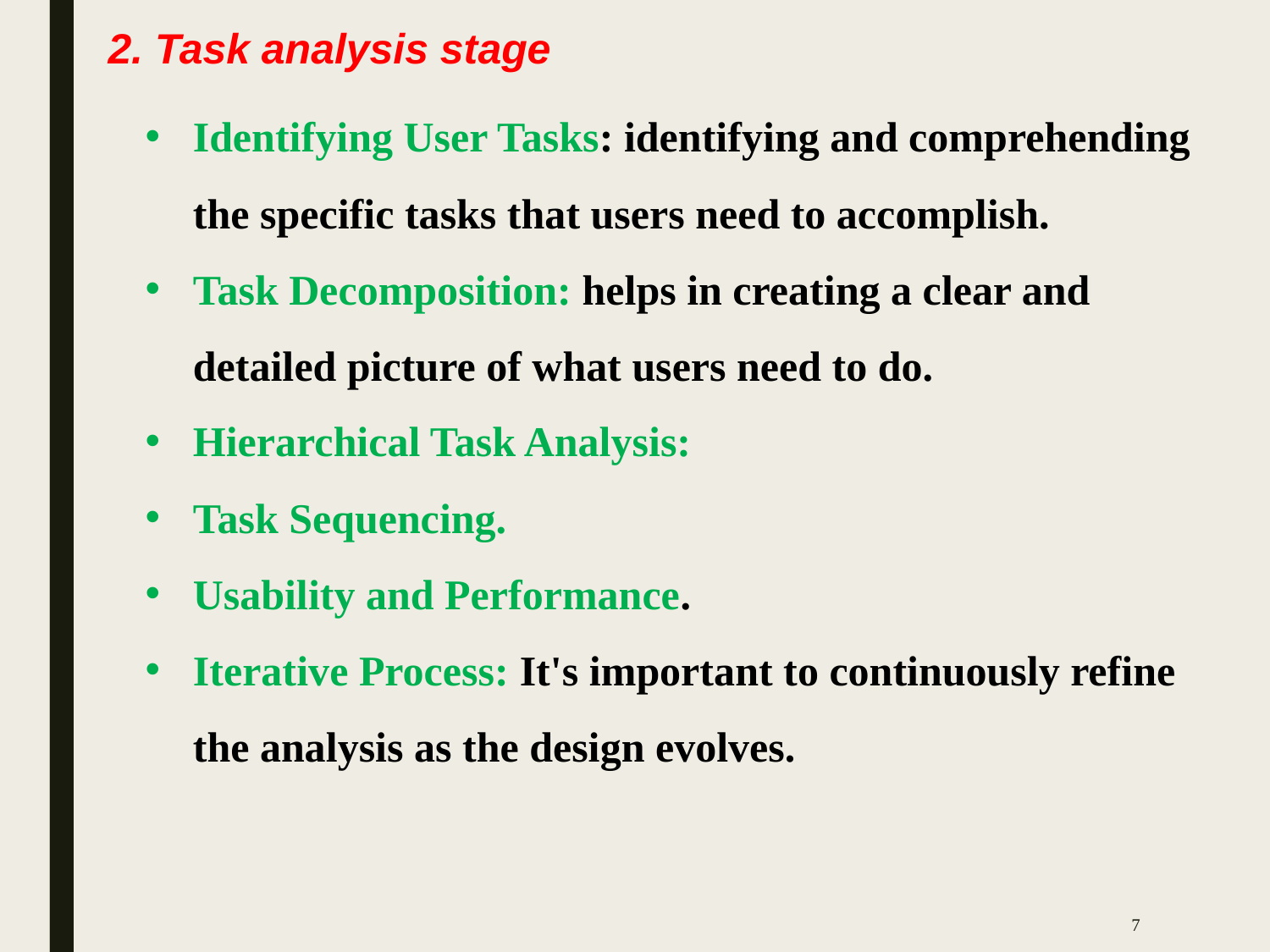

# 2. Task analysis stage
Identifying User Tasks: identifying and comprehending the specific tasks that users need to accomplish.
Task Decomposition: helps in creating a clear and detailed picture of what users need to do.
Hierarchical Task Analysis:
Task Sequencing.
Usability and Performance.
Iterative Process: It's important to continuously refine the analysis as the design evolves.

7